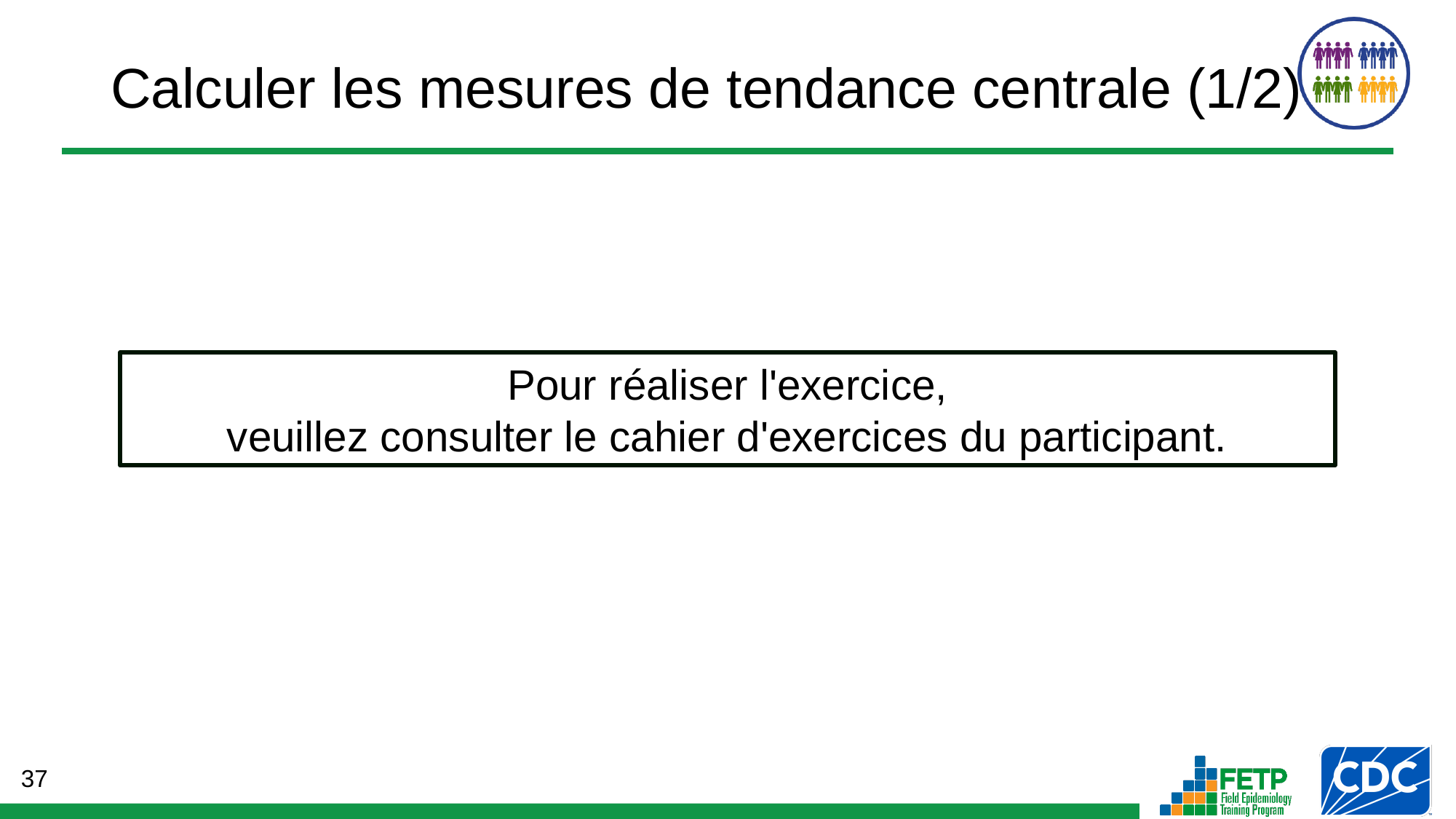

Calculer les mesures de tendance centrale (1/2)